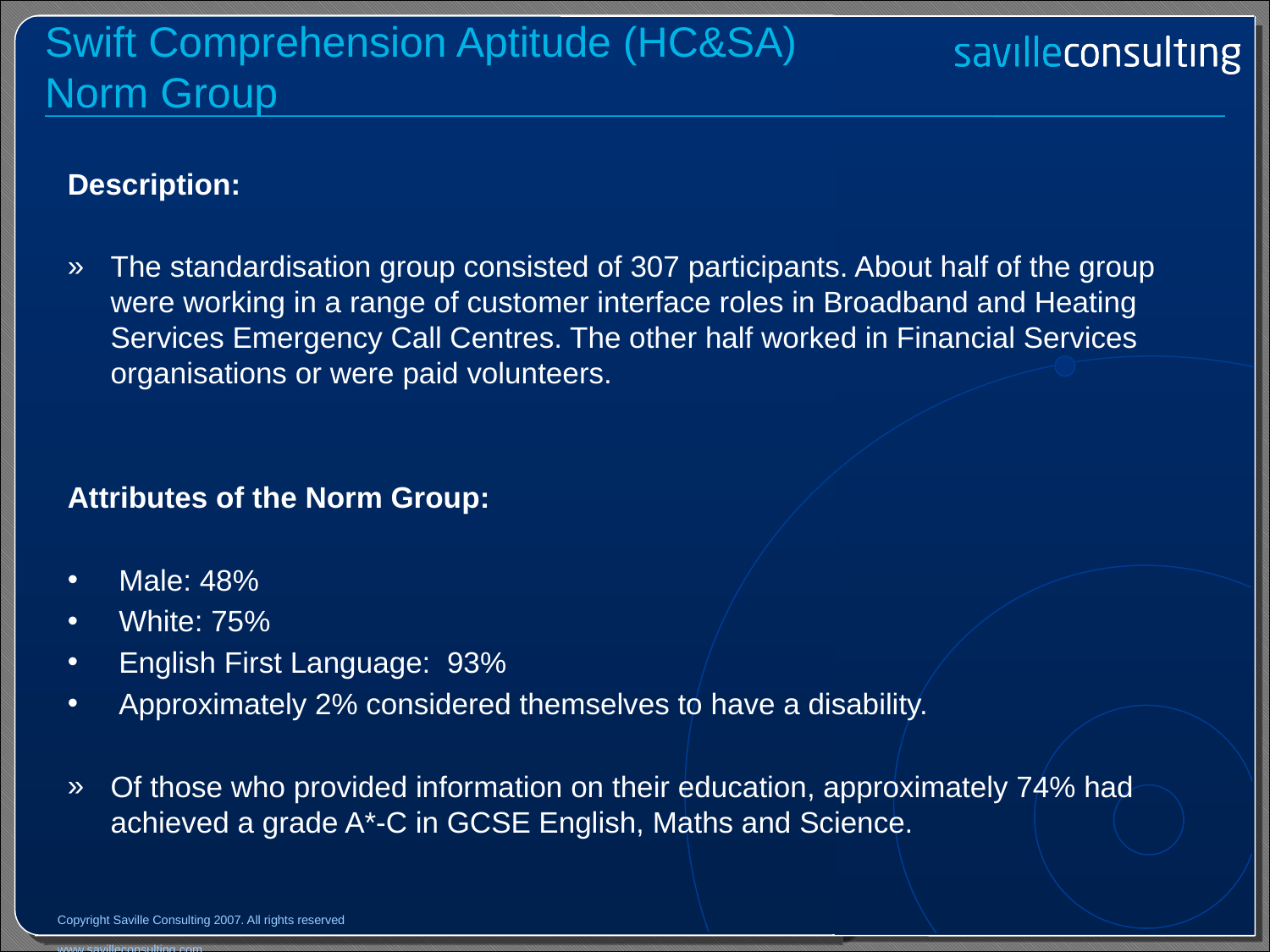

# Swift Comprehension Aptitude (HC&SA) Norm Group
Description:

The standardisation group consisted of 307 participants. About half of the group were working in a range of customer interface roles in Broadband and Heating Services Emergency Call Centres. The other half worked in Financial Services organisations or were paid volunteers.

Attributes of the Norm Group:

 Male: 48%
 White: 75%
 English First Language:  93%
 Approximately 2% considered themselves to have a disability.

Of those who provided information on their education, approximately 74% had achieved a grade A*-C in GCSE English, Maths and Science.